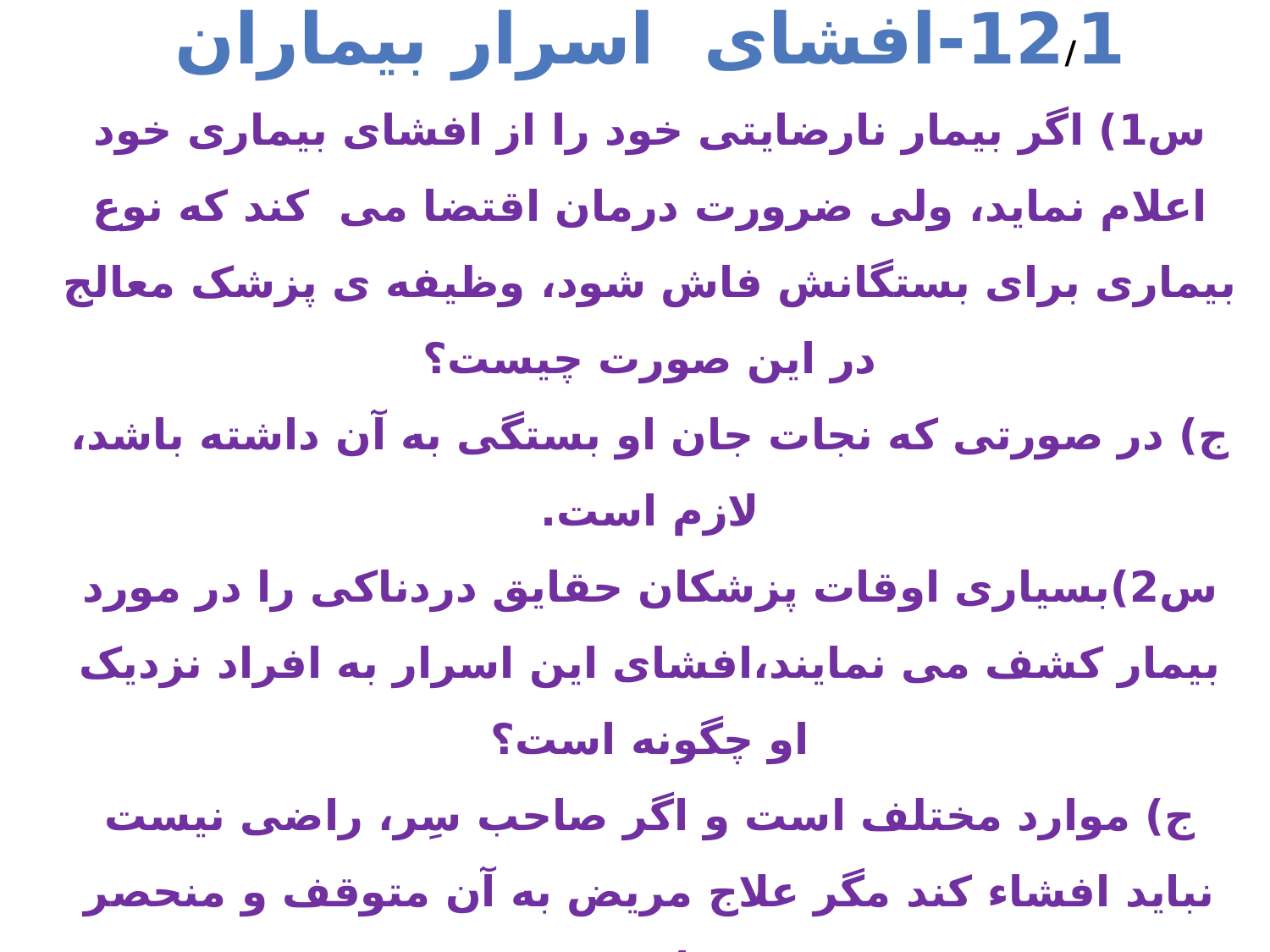

12/1-افشاى  اسرار بيماران
س1) اگر بیمار نارضایتی خود را از افشای بیماری خود اعلام نماید، ولی ضرورت درمان اقتضا می  کند که نوع بیماری برای بستگانش فاش شود، وظیفه ی پزشک معالج در این صورت چیست؟
ج) در صورتی که نجات جان او بستگی به آن داشته باشد، لازم است.
س2)بسیاری اوقات پزشکان حقایق دردناکی را در مورد بیمار کشف می نمایند،افشای این اسرار به افراد نزدیک او چگونه است؟
ج) موارد مختلف است و اگر صاحب سِر، راضی نیست نباید افشاء کند مگر علاج مریض به آن متوقف و منحصر باشد.